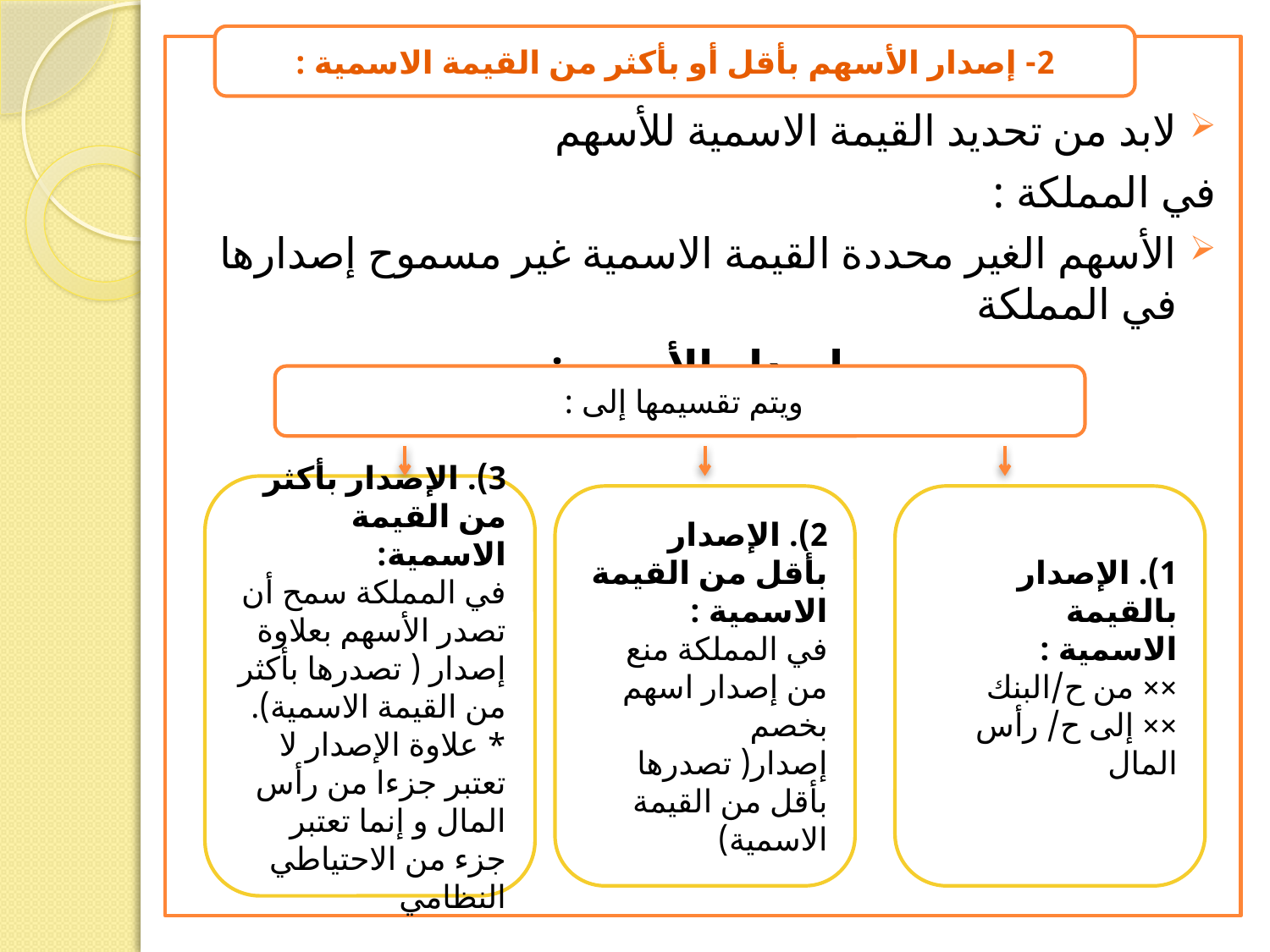

2- إصدار الأسهم بأقل أو بأكثر من القيمة الاسمية :

لابد من تحديد القيمة الاسمية للأسهم
في المملكة :
الأسهم الغير محددة القيمة الاسمية غير مسموح إصدارها في المملكة
إصدار الأسهم:
ويتم تقسيمها إلى :
3). الإصدار بأكثر من القيمة الاسمية:
في المملكة سمح أن تصدر الأسهم بعلاوة إصدار ( تصدرها بأكثر من القيمة الاسمية).
* علاوة الإصدار لا تعتبر جزءا من رأس المال و إنما تعتبر جزء من الاحتياطي النظامي
2). الإصدار  بأقل من القيمة الاسمية :
في المملكة منع من إصدار اسهم بخصم إصدار( تصدرها بأقل من القيمة الاسمية)

1). الإصدار بالقيمة الاسمية :
×× من ح/البنك
×× إلى ح/ رأس المال